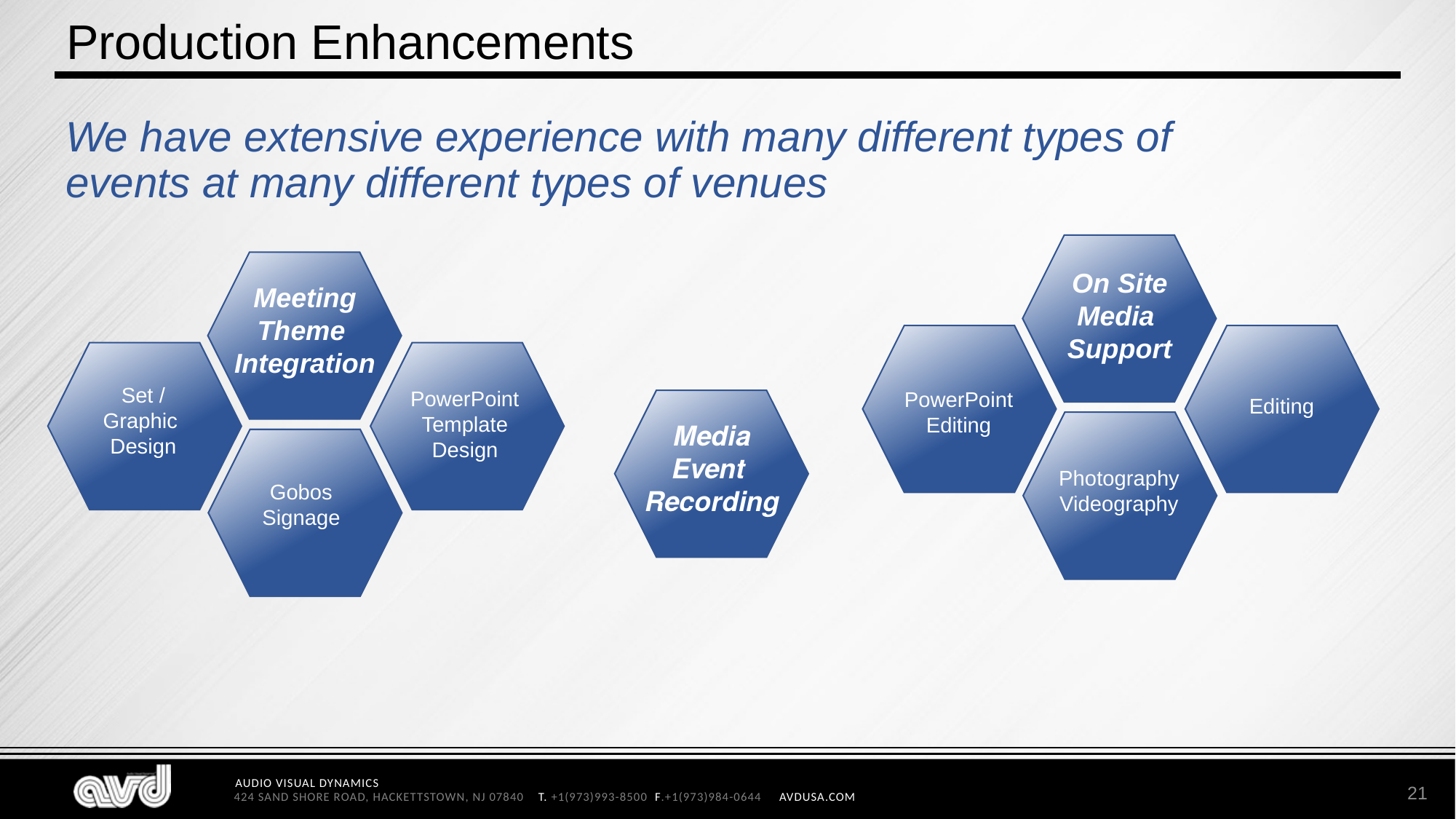

# Production Enhancements
We have extensive experience with many different types of events at many different types of venues

On Site
Media
Support
Meeting
Theme
Integration

Set /
Graphic
Design
PowerPoint
Template
Design
PowerPoint
Editing
Editing

Media
Event
Recording

Photography
Videography
Gobos
Signage
21